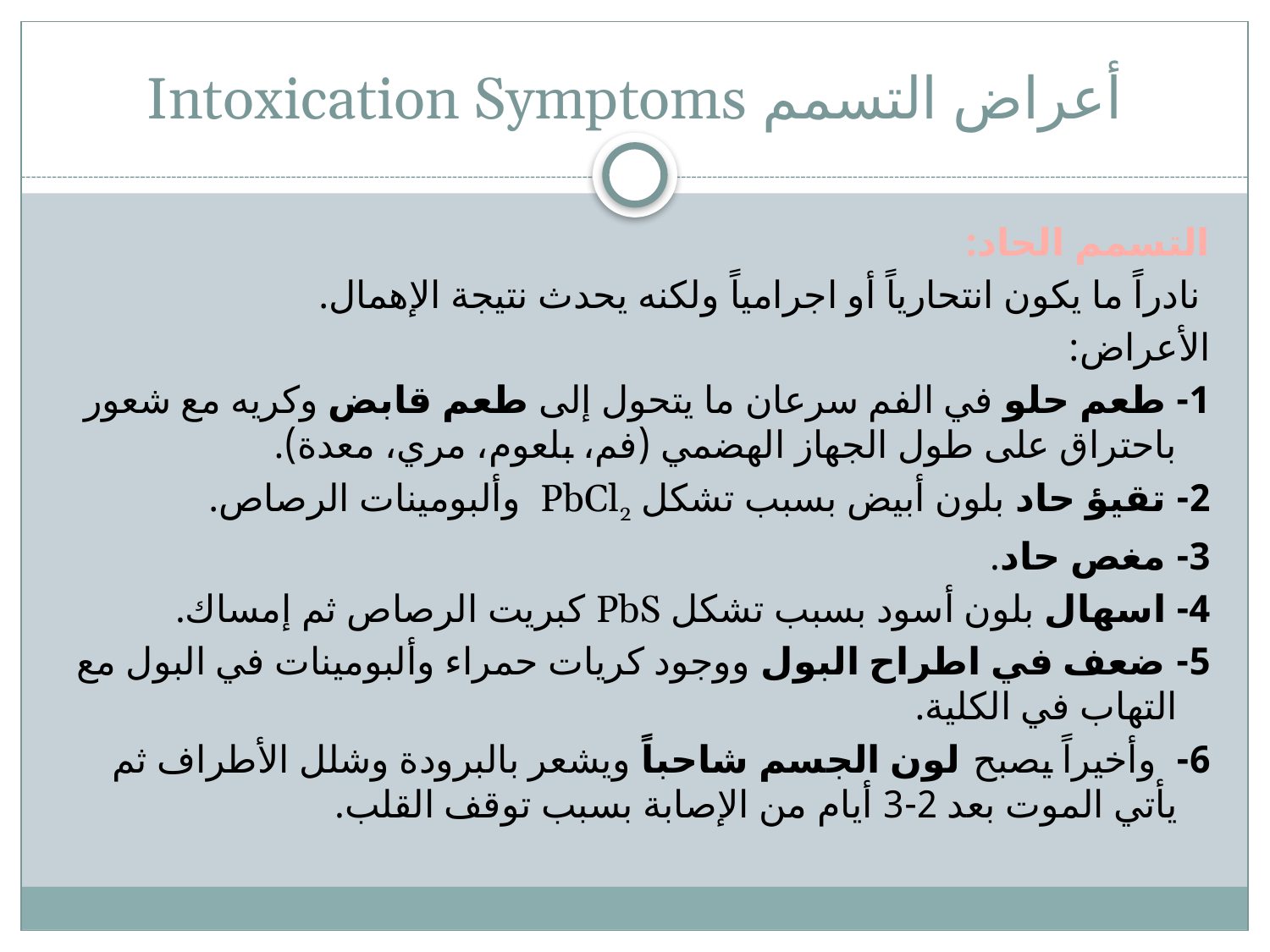

# أعراض التسمم Intoxication Symptoms
التسمم الحاد:
 نادراً ما يكون انتحارياً أو اجرامياً ولكنه يحدث نتيجة الإهمال.
الأعراض:
1- طعم حلو في الفم سرعان ما يتحول إلى طعم قابض وكريه مع شعور باحتراق على طول الجهاز الهضمي (فم، بلعوم، مري، معدة).
2- تقيؤ حاد بلون أبيض بسبب تشكل PbCl2  وألبومينات الرصاص.
3- مغص حاد.
4- اسهال بلون أسود بسبب تشكل PbS كبريت الرصاص ثم إمساك.
5- ضعف في اطراح البول ووجود كريات حمراء وألبومينات في البول مع التهاب في الكلية.
6-  وأخيراً يصبح لون الجسم شاحباً ويشعر بالبرودة وشلل الأطراف ثم يأتي الموت بعد 2-3 أيام من الإصابة بسبب توقف القلب.